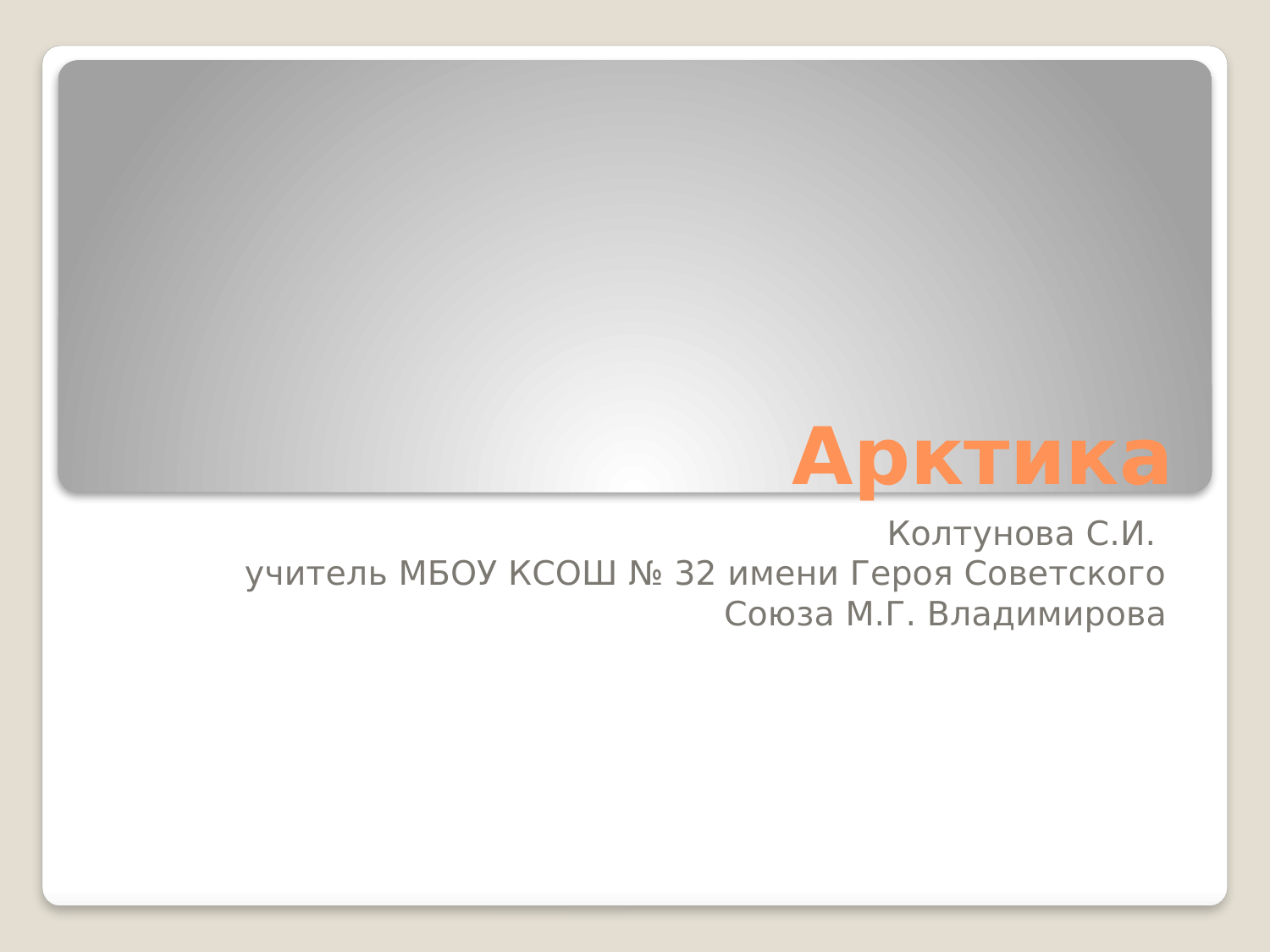

# Арктика
Колтунова С.И.
учитель МБОУ КСОШ № 32 имени Героя Советского Союза М.Г. Владимирова